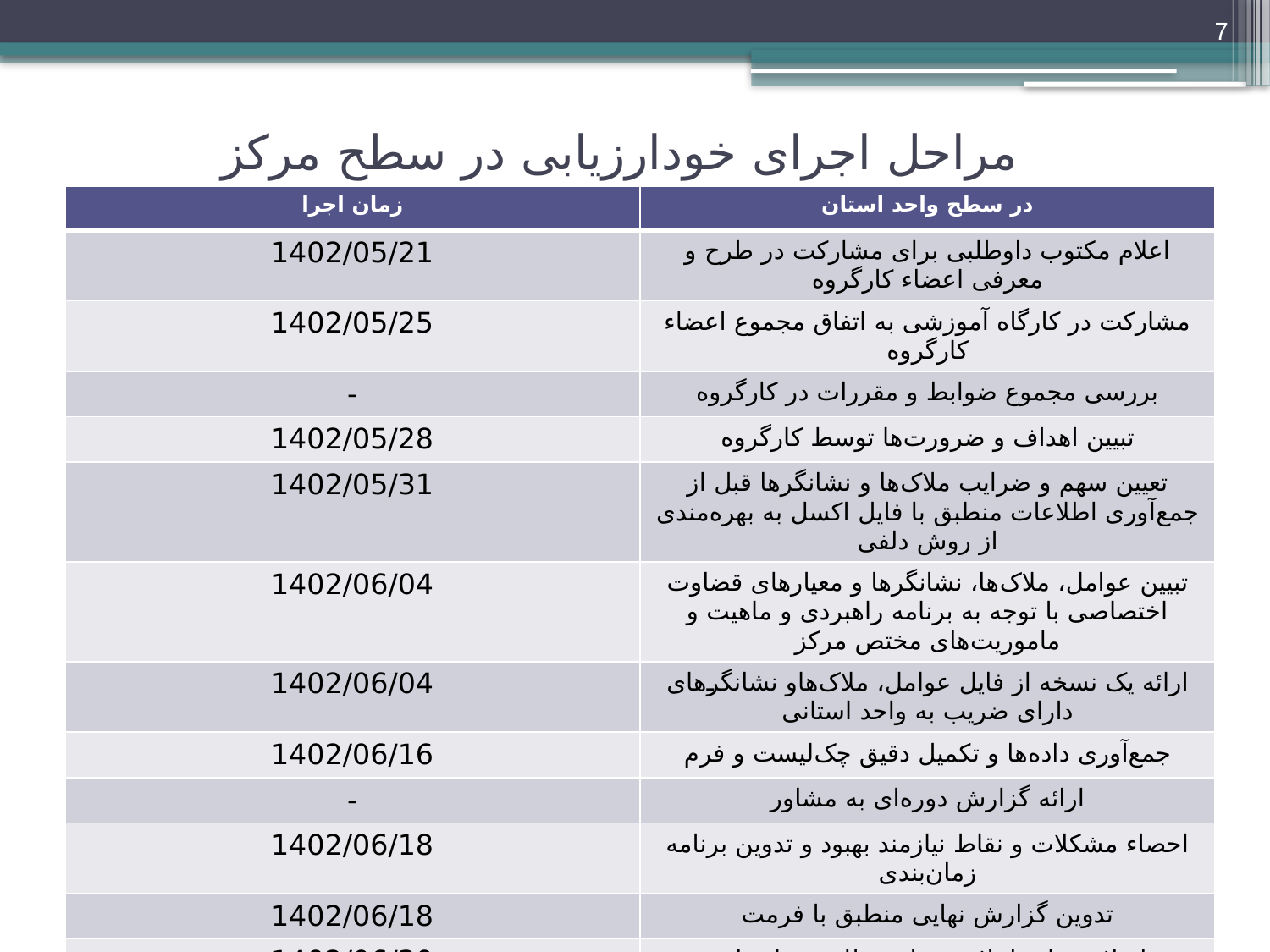

7
# مراحل اجرای خودارزیابی در سطح مرکز
| زمان اجرا | در سطح واحد استان |
| --- | --- |
| 1402/05/21 | اعلام مکتوب داوطلبی برای مشارکت در طرح و معرفی اعضاء کارگروه |
| 1402/05/25 | مشارکت در کارگاه آموزشی به اتفاق مجموع اعضاء کارگروه |
| - | بررسی مجموع ضوابط و مقررات در کارگروه |
| 1402/05/28 | تبیین اهداف و ضرورت‌ها توسط کارگروه |
| 1402/05/31 | تعیین سهم و ضرایب ملاک‌ها و نشانگرها قبل از جمع‌آوری اطلاعات منطبق با فایل اکسل به بهره‌مندی از روش دلفی |
| 1402/06/04 | تبیین عوامل، ملاک‌ها، نشانگرها و معیارهای قضاوت اختصاصی با توجه به برنامه راهبردی و ماهیت و ماموریت‌های مختص مرکز |
| 1402/06/04 | ارائه یک نسخه از فایل عوامل، ملاک‌هاو نشانگرهای دارای ضریب به واحد استانی |
| 1402/06/16 | جمع‌آوری داده‌ها و تکمیل دقیق چک‌لیست و فرم |
| - | ارائه گزارش دوره‌ای به مشاور |
| 1402/06/18 | احصاء مشکلات و نقاط نیازمند بهبود و تدوین برنامه زمان‌بندی |
| 1402/06/18 | تدوین گزارش نهایی منطبق با فرمت |
| 1402/06/30 | اصلاح موارد اعلامی هیات نظارت و ارزیابی |
| - | تشکیل کمیته پیگیری |